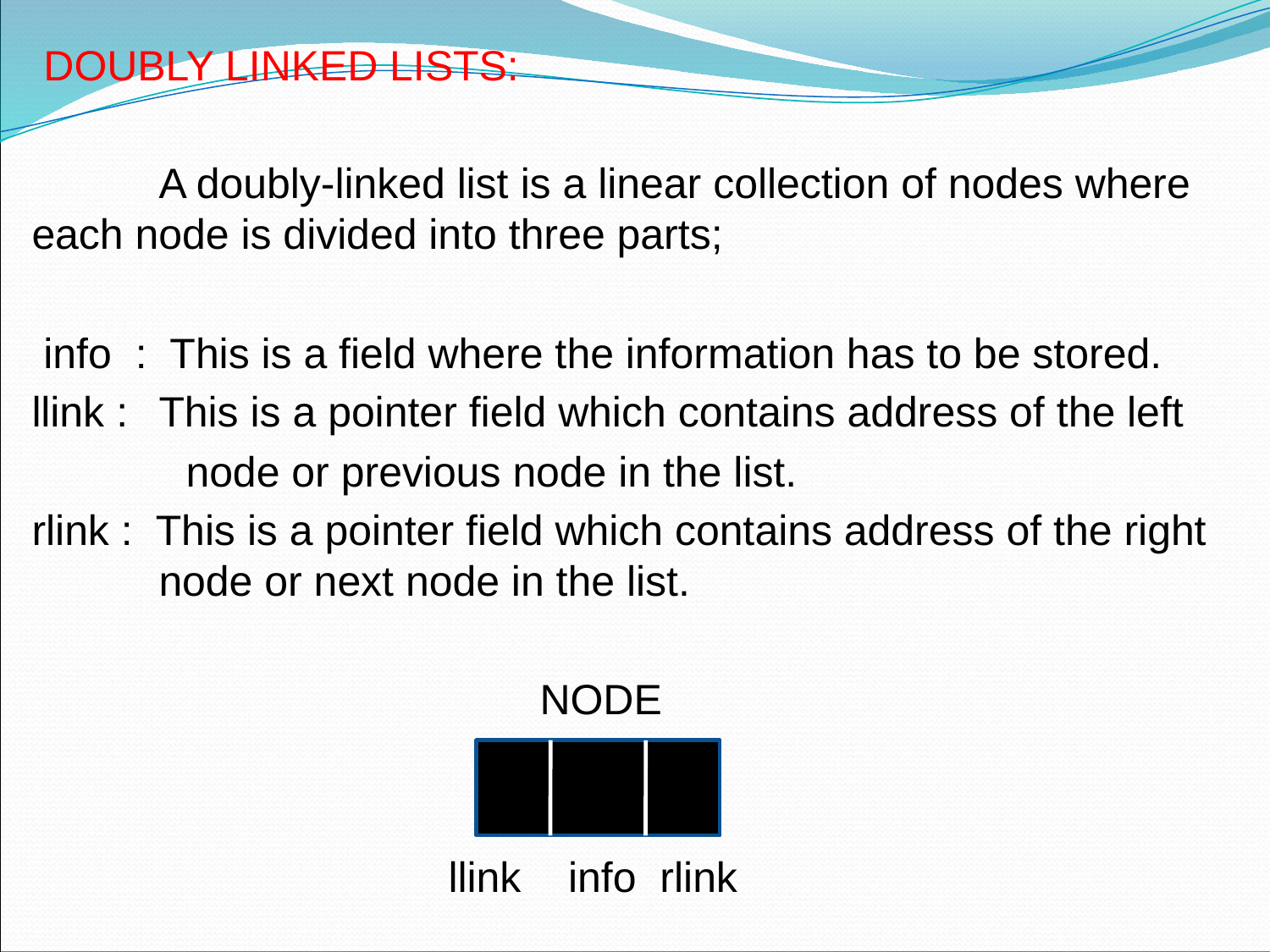

DOUBLY LINKED LISTS:

	A doubly-linked list is a linear collection of nodes where each node is divided into three parts;

 info  :	 This is a field where the information has to be stored.
llink :  	This is a pointer field which contains address of the left
             node or previous node in the list.
rlink :  This is a pointer field which contains address of the right 	node or next node in the list.

				NODE

			   llink    info  rlink

#